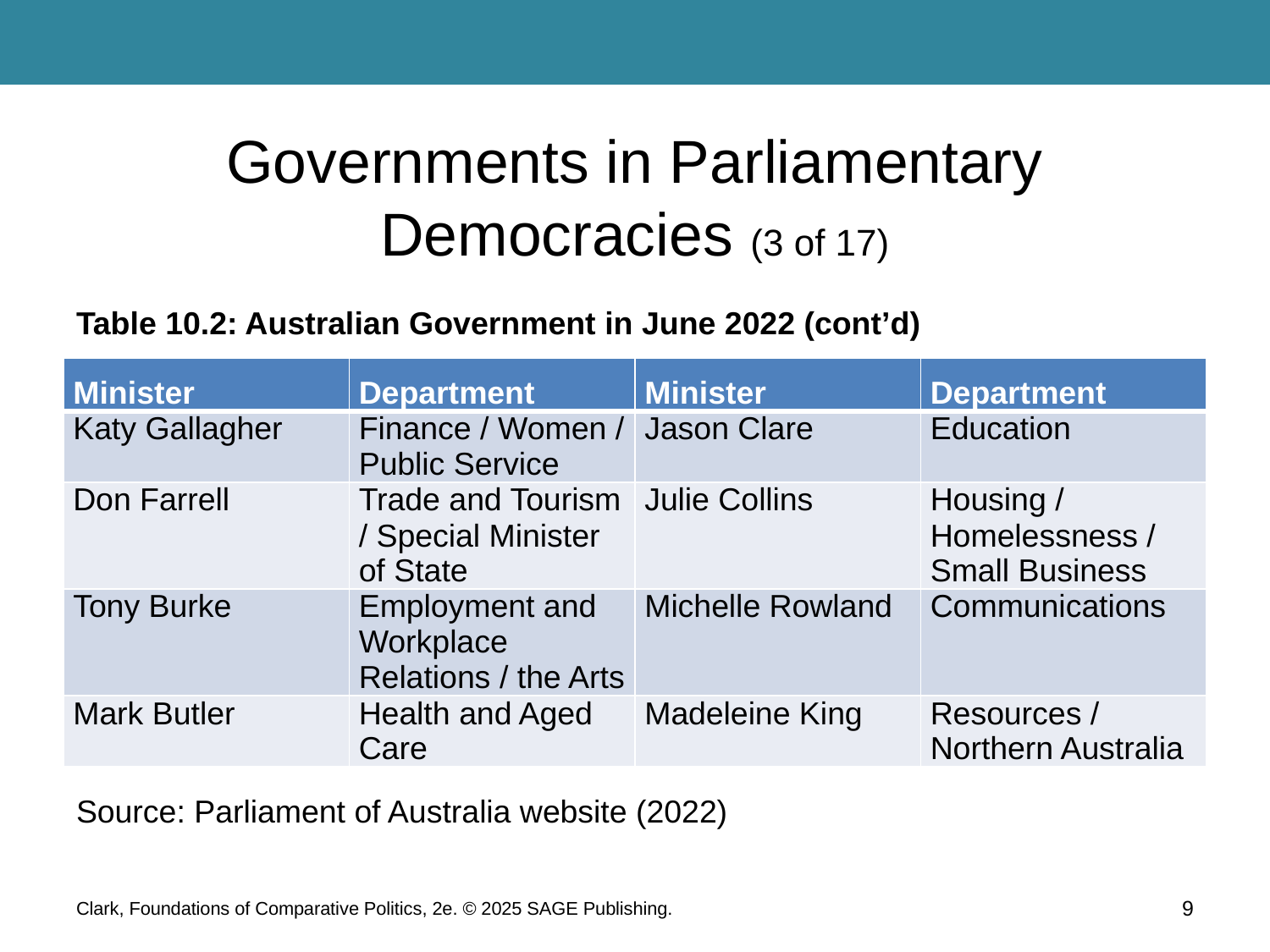

# Governments in Parliamentary Democracies (3 of 17)
Table 10.2: Australian Government in June 2022 (cont’d)

Source: Parliament of Australia website (2022)
| Minister | Department | Minister | Department |
| --- | --- | --- | --- |
| Katy Gallagher | Finance / Women / Public Service | Jason Clare | Education |
| Don Farrell | Trade and Tourism / Special Minister of State | Julie Collins | Housing / Homelessness / Small Business |
| Tony Burke | Employment and Workplace Relations / the Arts | Michelle Rowland | Communications |
| Mark Butler | Health and Aged Care | Madeleine King | Resources / Northern Australia |
Clark, Foundations of Comparative Politics, 2e. © 2025 SAGE Publishing.
9